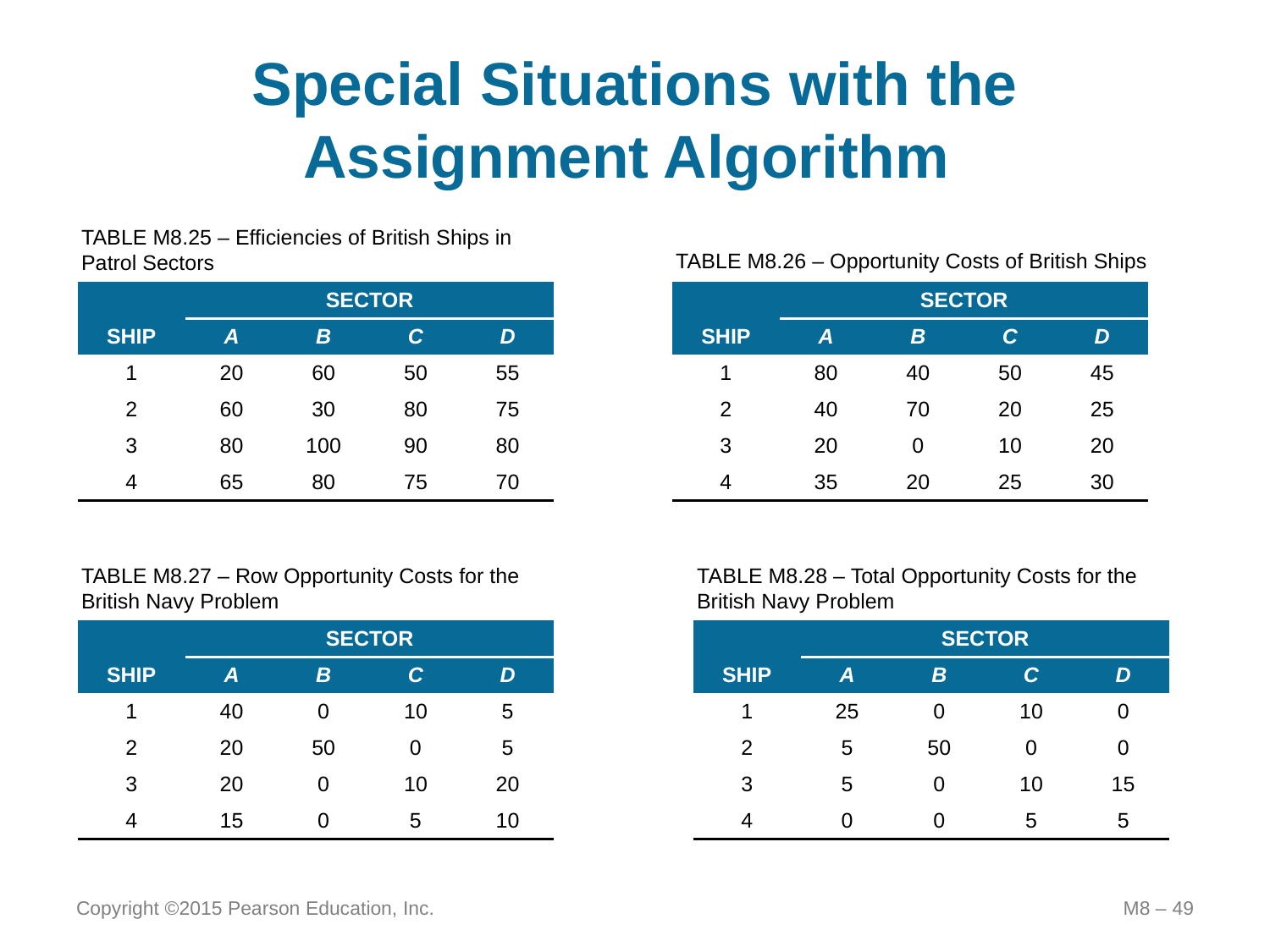

# Special Situations with the Assignment Algorithm
TABLE M8.25 – Efficiencies of British Ships in Patrol Sectors
TABLE M8.26 – Opportunity Costs of British Ships
|  | SECTOR |  |  |  |
| --- | --- | --- | --- | --- |
| SHIP | A | B | C | D |
| 1 | 20 | 60 | 50 | 55 |
| 2 | 60 | 30 | 80 | 75 |
| 3 | 80 | 100 | 90 | 80 |
| 4 | 65 | 80 | 75 | 70 |
|  | SECTOR |  |  |  |
| --- | --- | --- | --- | --- |
| SHIP | A | B | C | D |
| 1 | 80 | 40 | 50 | 45 |
| 2 | 40 | 70 | 20 | 25 |
| 3 | 20 | 0 | 10 | 20 |
| 4 | 35 | 20 | 25 | 30 |
TABLE M8.27 – Row Opportunity Costs for the British Navy Problem
TABLE M8.28 – Total Opportunity Costs for the British Navy Problem
|  | SECTOR |  |  |  |
| --- | --- | --- | --- | --- |
| SHIP | A | B | C | D |
| 1 | 40 | 0 | 10 | 5 |
| 2 | 20 | 50 | 0 | 5 |
| 3 | 20 | 0 | 10 | 20 |
| 4 | 15 | 0 | 5 | 10 |
|  | SECTOR |  |  |  |
| --- | --- | --- | --- | --- |
| SHIP | A | B | C | D |
| 1 | 25 | 0 | 10 | 0 |
| 2 | 5 | 50 | 0 | 0 |
| 3 | 5 | 0 | 10 | 15 |
| 4 | 0 | 0 | 5 | 5 |
Copyright ©2015 Pearson Education, Inc.
M8 – 49